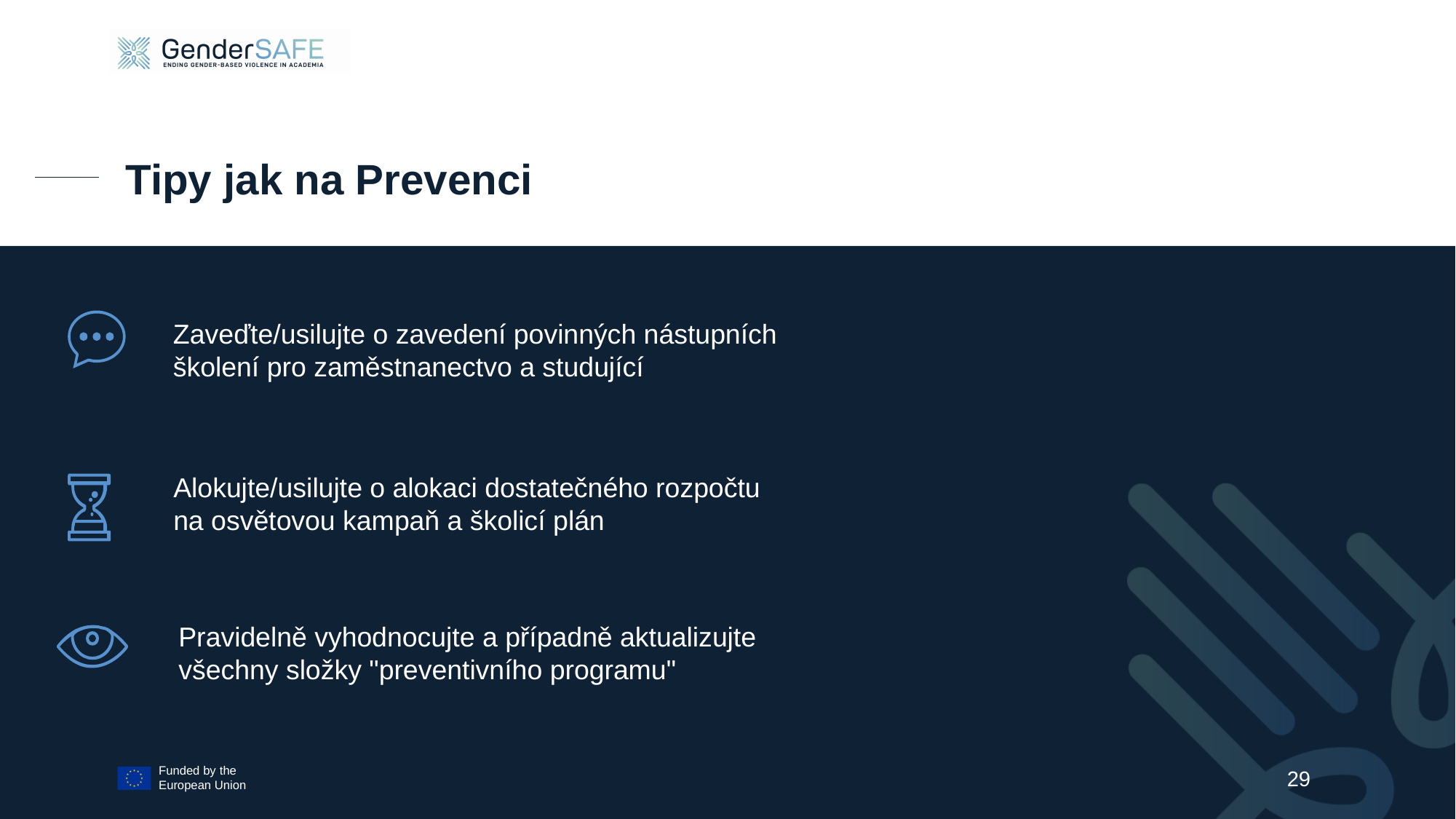

# Tipy jak na Prevenci

Zaveďte/usilujte o zavedení povinných nástupních školení pro zaměstnanectvo a studující
Alokujte/usilujte o alokaci dostatečného rozpočtu na osvětovou kampaň a školicí plán

Pravidelně vyhodnocujte a případně aktualizujte všechny složky "preventivního programu"